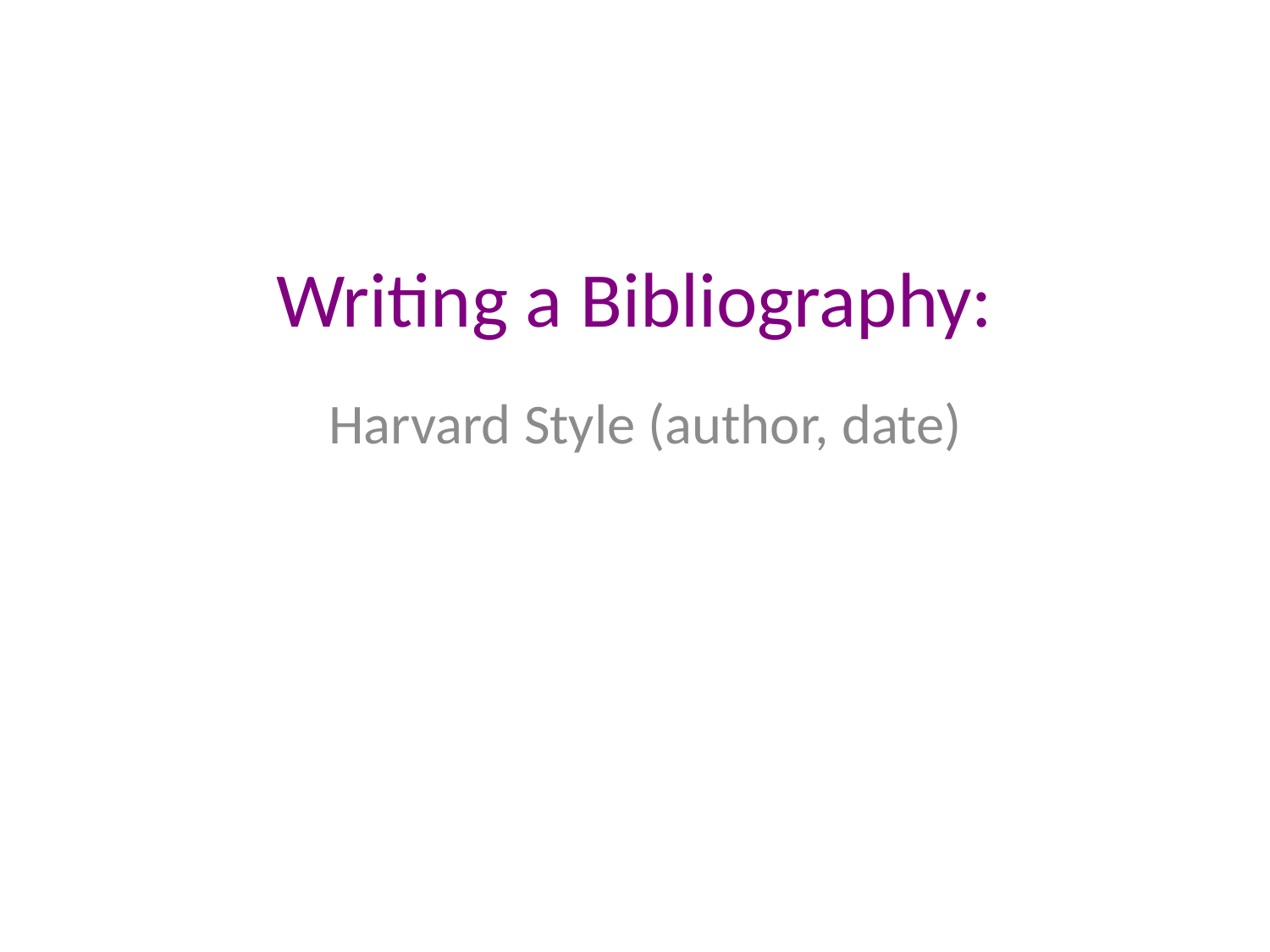

# Writing a Bibliography:
Harvard Style (author, date)